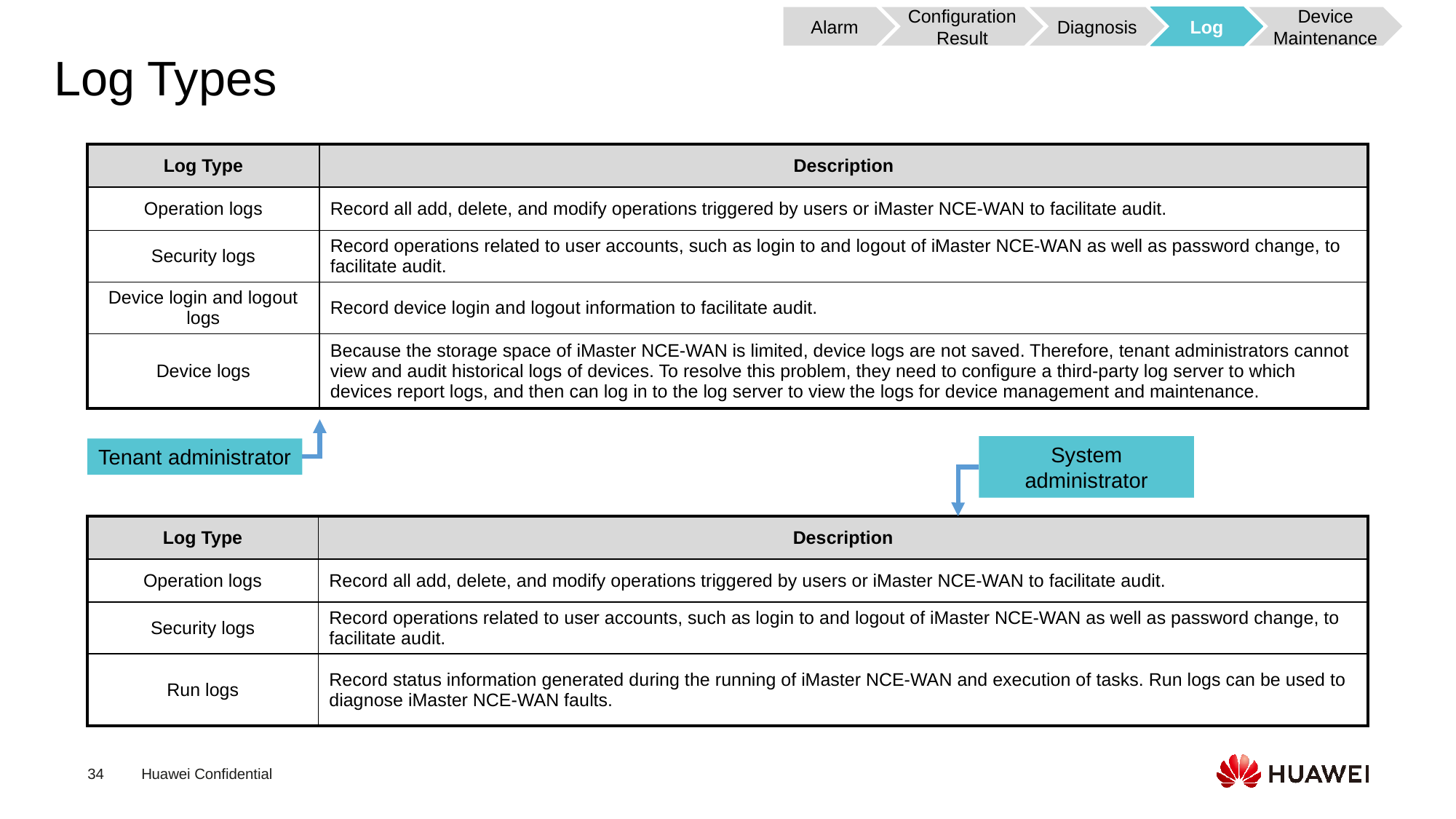

Alarm
Configuration Result
Diagnosis
Log
Device Maintenance
# Log Types
| Log Type | Description |
| --- | --- |
| Operation logs | Record all add, delete, and modify operations triggered by users or iMaster NCE-WAN to facilitate audit. |
| Security logs | Record operations related to user accounts, such as login to and logout of iMaster NCE-WAN as well as password change, to facilitate audit. |
| Device login and logout logs | Record device login and logout information to facilitate audit. |
| Device logs | Because the storage space of iMaster NCE-WAN is limited, device logs are not saved. Therefore, tenant administrators cannot view and audit historical logs of devices. To resolve this problem, they need to configure a third-party log server to which devices report logs, and then can log in to the log server to view the logs for device management and maintenance. |
System administrator
Tenant administrator
| Log Type | Description |
| --- | --- |
| Operation logs | Record all add, delete, and modify operations triggered by users or iMaster NCE-WAN to facilitate audit. |
| Security logs | Record operations related to user accounts, such as login to and logout of iMaster NCE-WAN as well as password change, to facilitate audit. |
| Run logs | Record status information generated during the running of iMaster NCE-WAN and execution of tasks. Run logs can be used to diagnose iMaster NCE-WAN faults. |